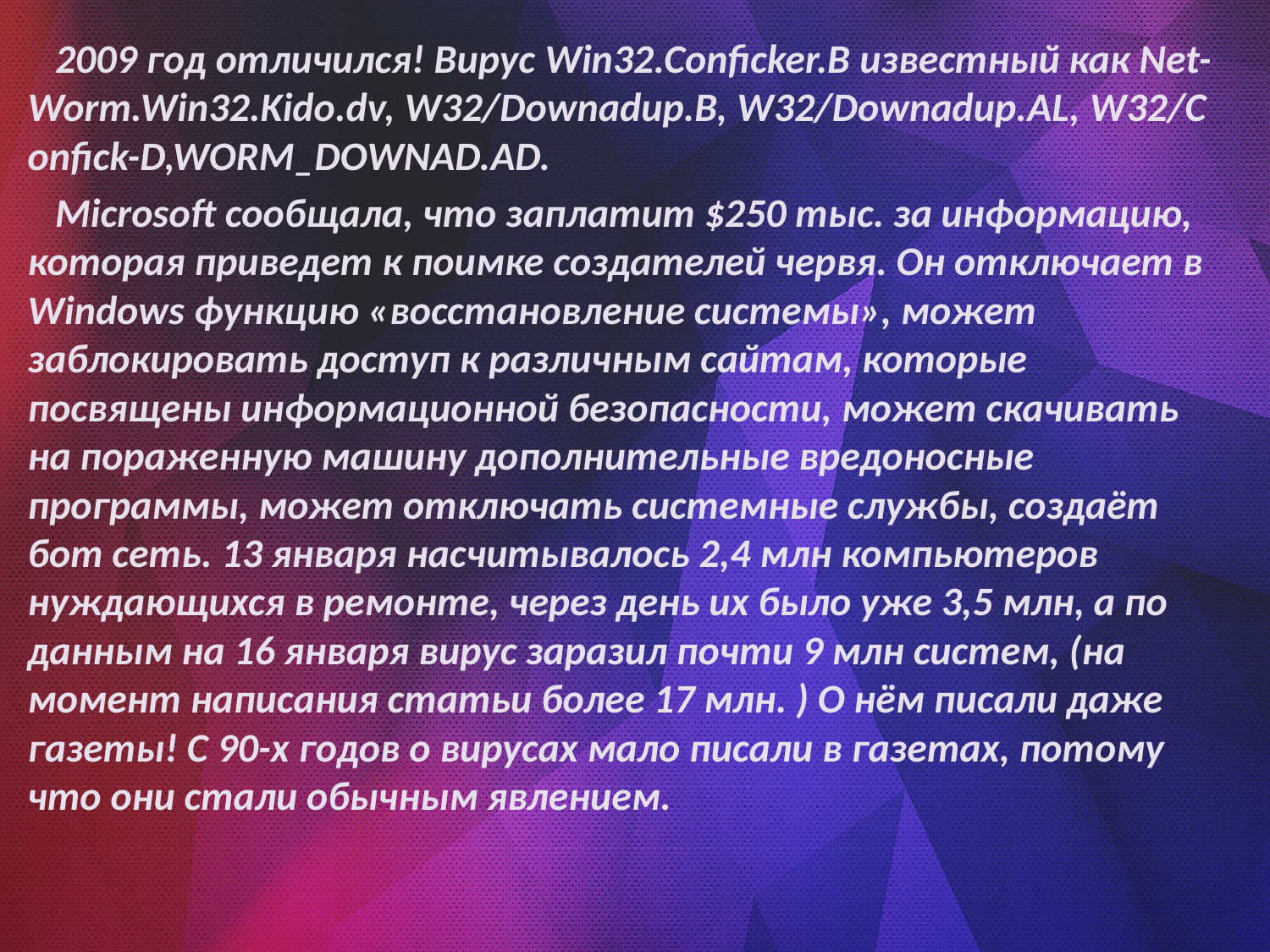

2009 год отличился! Вирус Win32.Conficker.B известный как Net-Worm.Win32.Kido.dv, W32/Downadup.B, W32/Downadup.AL, W32/Confick-D,WORM_DOWNAD.AD.
   Microsoft сообщала, что заплатит $250 тыс. за информацию, которая приведет к поимке создателей червя. Он отключает в Windows функцию «восстановление системы», может заблокировать доступ к различным сайтам, которые посвящены информационной безопасности, может скачивать на пораженную машину дополнительные вредоносные программы, может отключать системные службы, создаёт бот сеть. 13 января насчитывалось 2,4 млн компьютеров нуждающихся в ремонте, через день их было уже 3,5 млн, а по данным на 16 января вирус заразил почти 9 млн систем, (на момент написания статьи более 17 млн. ) О нём писали даже газеты! С 90-х годов о вирусах мало писали в газетах, потому что они стали обычным явлением.